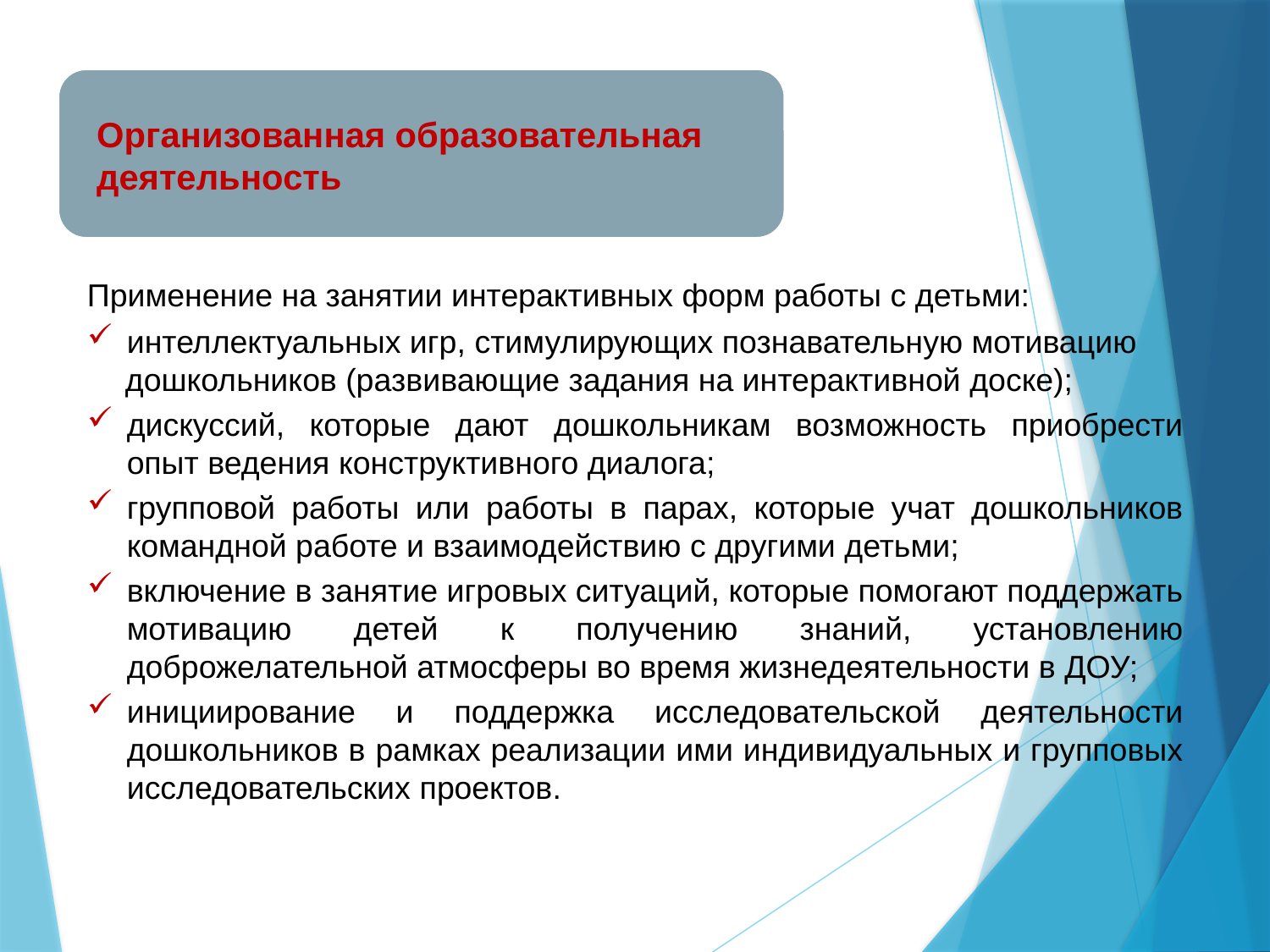

Организованная образовательная деятельность
Применение на занятии интерактивных форм работы с детьми:
интеллектуальных игр, стимулирующих познавательную мотивацию
дошкольников (развивающие задания на интерактивной доске);
дискуссий, которые дают дошкольникам возможность приобрести опыт ведения конструктивного диалога;
групповой работы или работы в парах, которые учат дошкольников командной работе и взаимодействию с другими детьми;
включение в занятие игровых ситуаций, которые помогают поддержать мотивацию детей к получению знаний, установлению доброжелательной атмосферы во время жизнедеятельности в ДОУ;
инициирование и поддержка исследовательской деятельности дошкольников в рамках реализации ими индивидуальных и групповых исследовательских проектов.